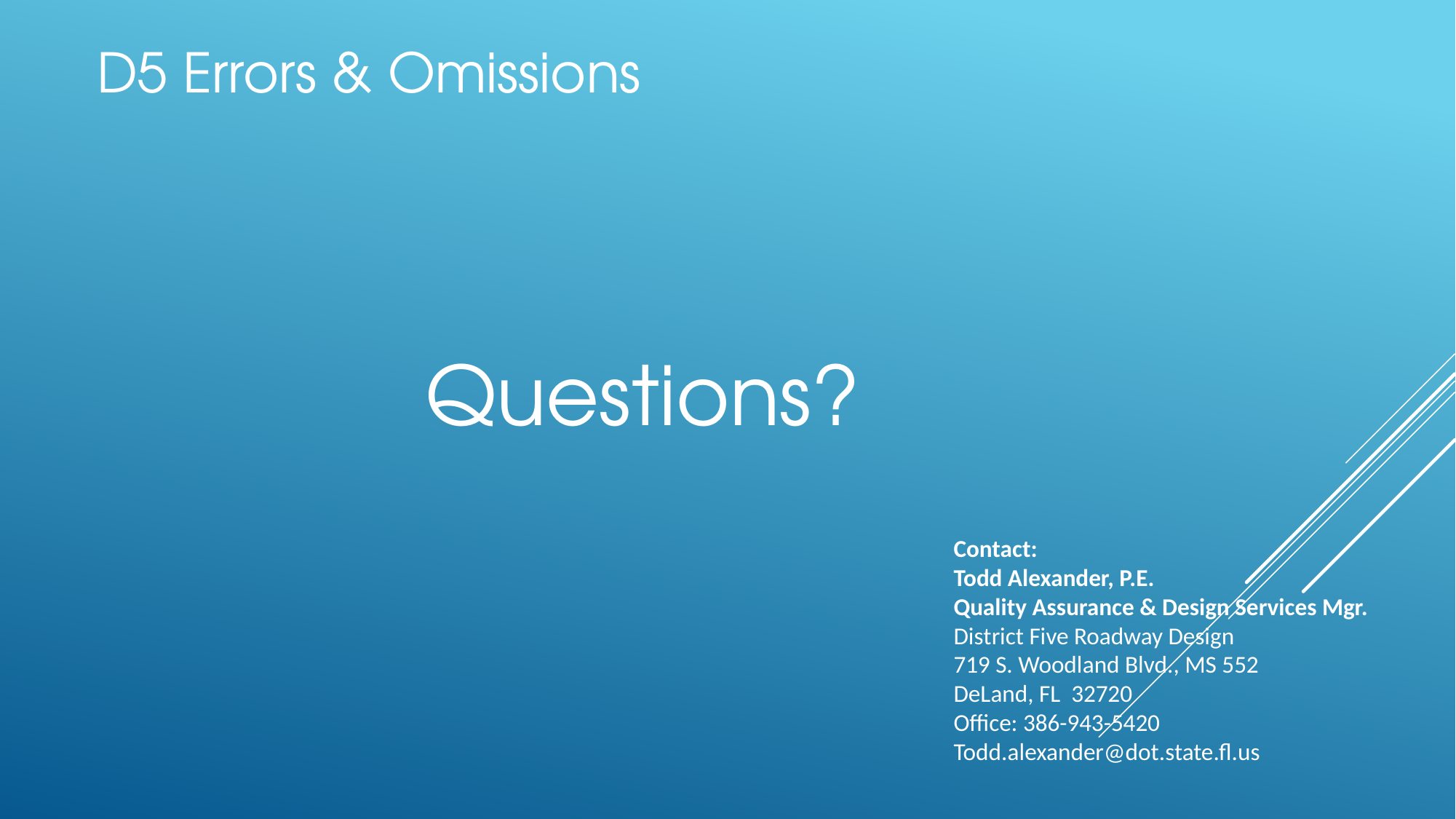

D5 Errors & Omissions
Questions?
Contact:
Todd Alexander, P.E.
Quality Assurance & Design Services Mgr.
District Five Roadway Design
719 S. Woodland Blvd., MS 552
DeLand, FL  32720
Office: 386-943-5420
Todd.alexander@dot.state.fl.us